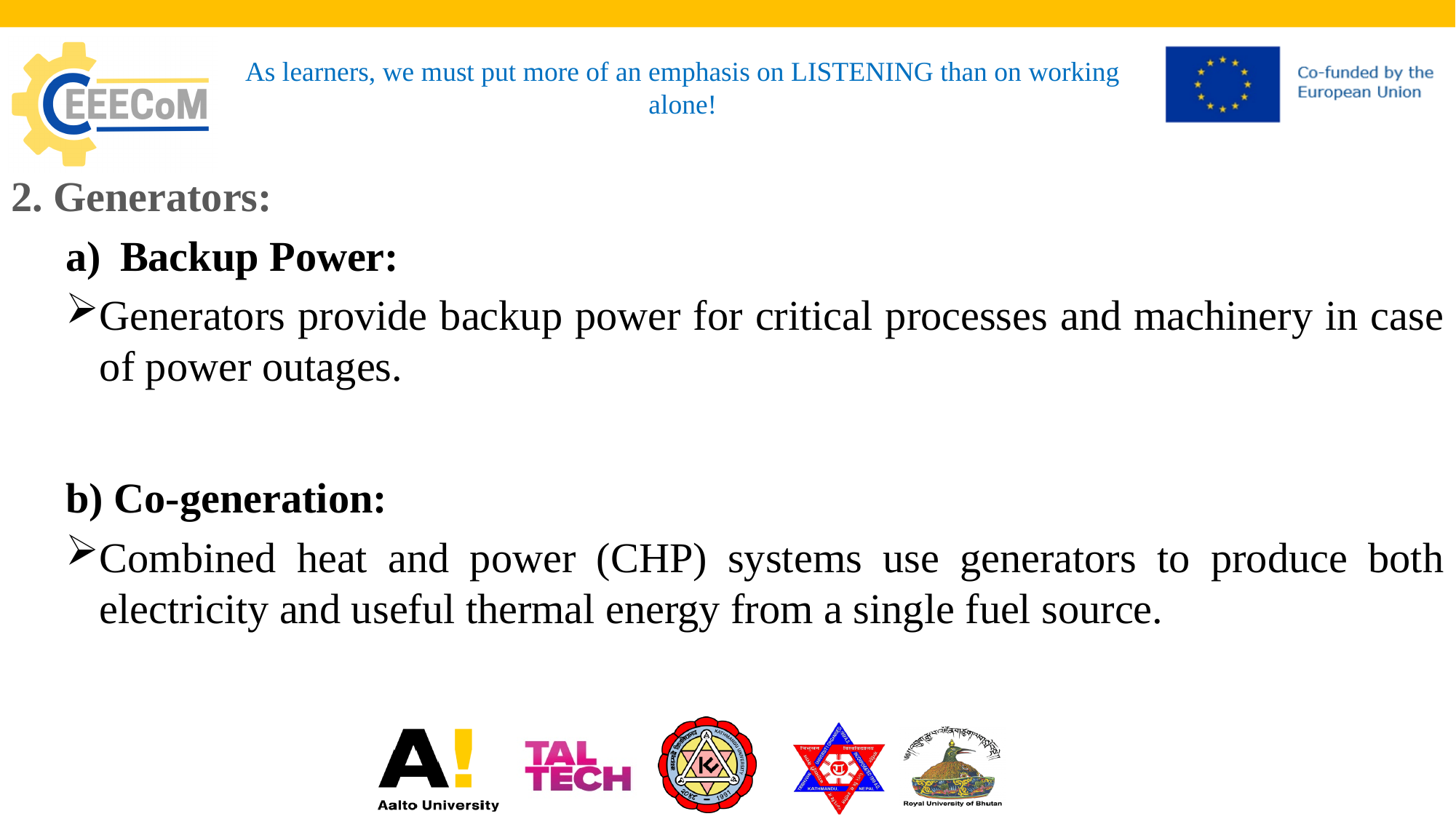

# As learners, we must put more of an emphasis on LISTENING than on working alone!
2. Generators:
Backup Power:
Generators provide backup power for critical processes and machinery in case of power outages.

b) Co-generation:
Combined heat and power (CHP) systems use generators to produce both electricity and useful thermal energy from a single fuel source.